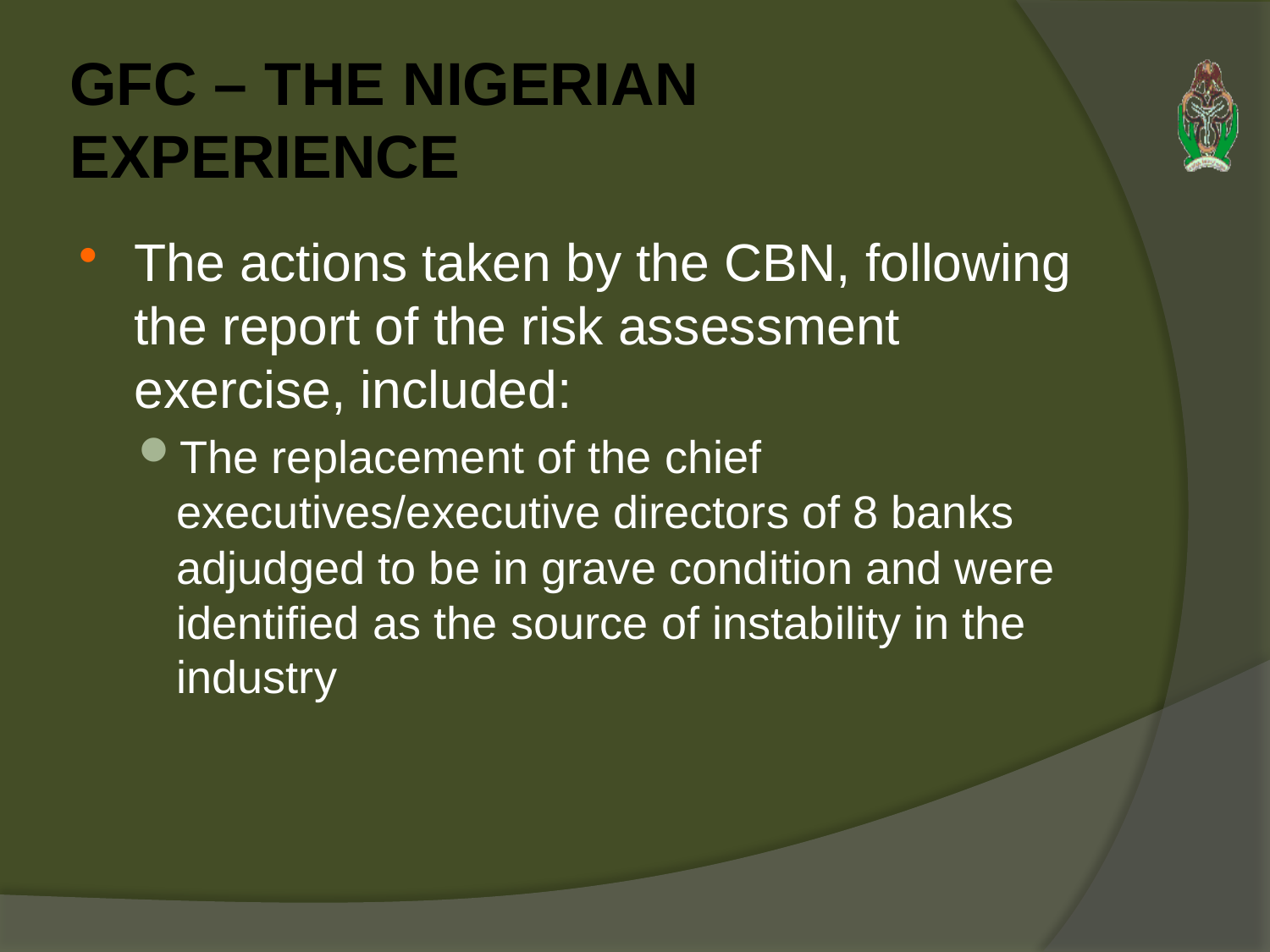

# GFC – THE NIGERIAN EXPERIENCE
The actions taken by the CBN, following the report of the risk assessment exercise, included:
The replacement of the chief executives/executive directors of 8 banks adjudged to be in grave condition and were identified as the source of instability in the industry